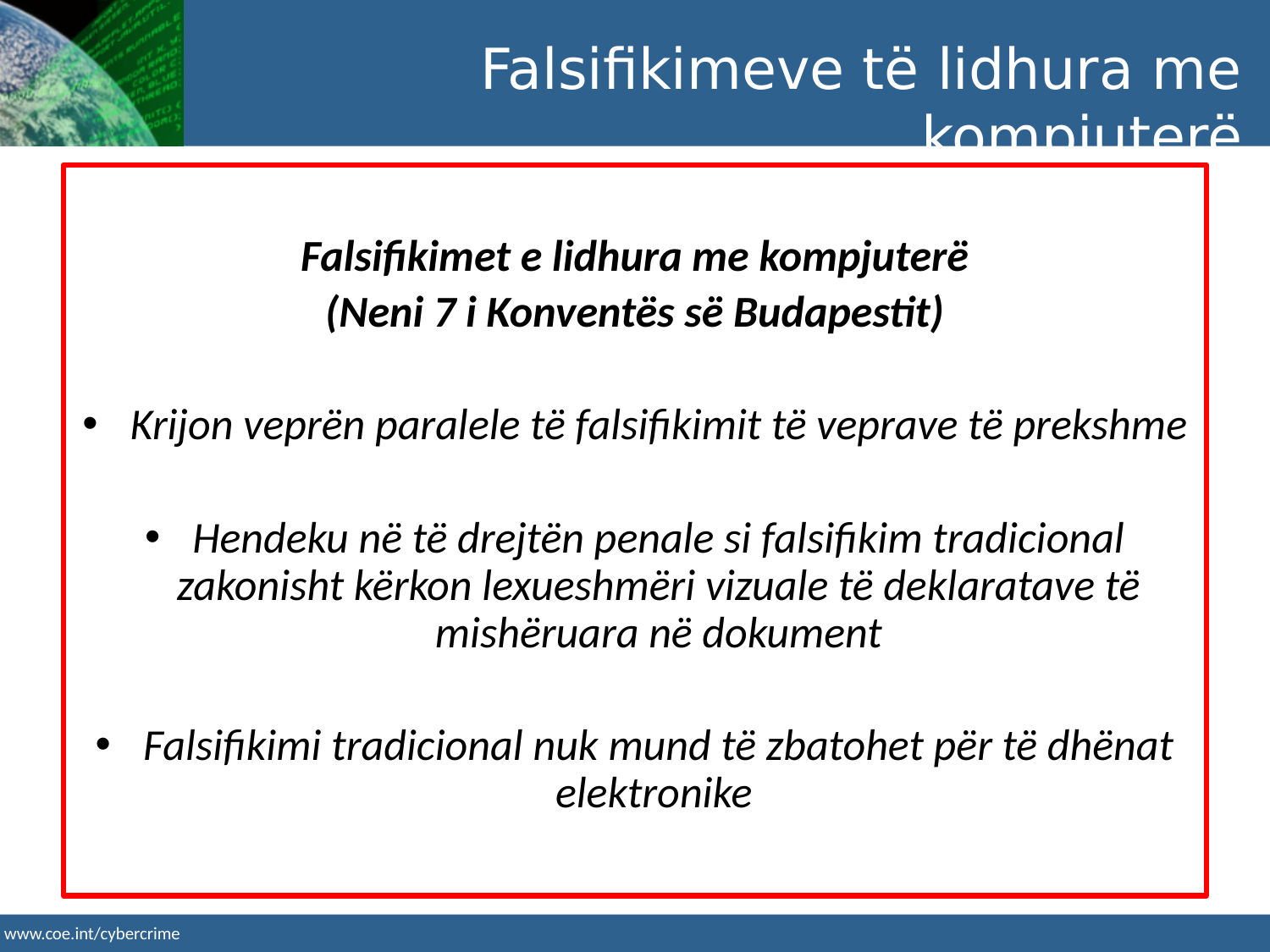

Falsifikimeve të lidhura me kompjuterë

Falsifikimet e lidhura me kompjuterë
(Neni 7 i Konventës së Budapestit)

Krijon veprën paralele të falsifikimit të veprave të prekshme

Hendeku në të drejtën penale si falsifikim tradicional zakonisht kërkon lexueshmëri vizuale të deklaratave të mishëruara në dokument

Falsifikimi tradicional nuk mund të zbatohet për të dhënat elektronike